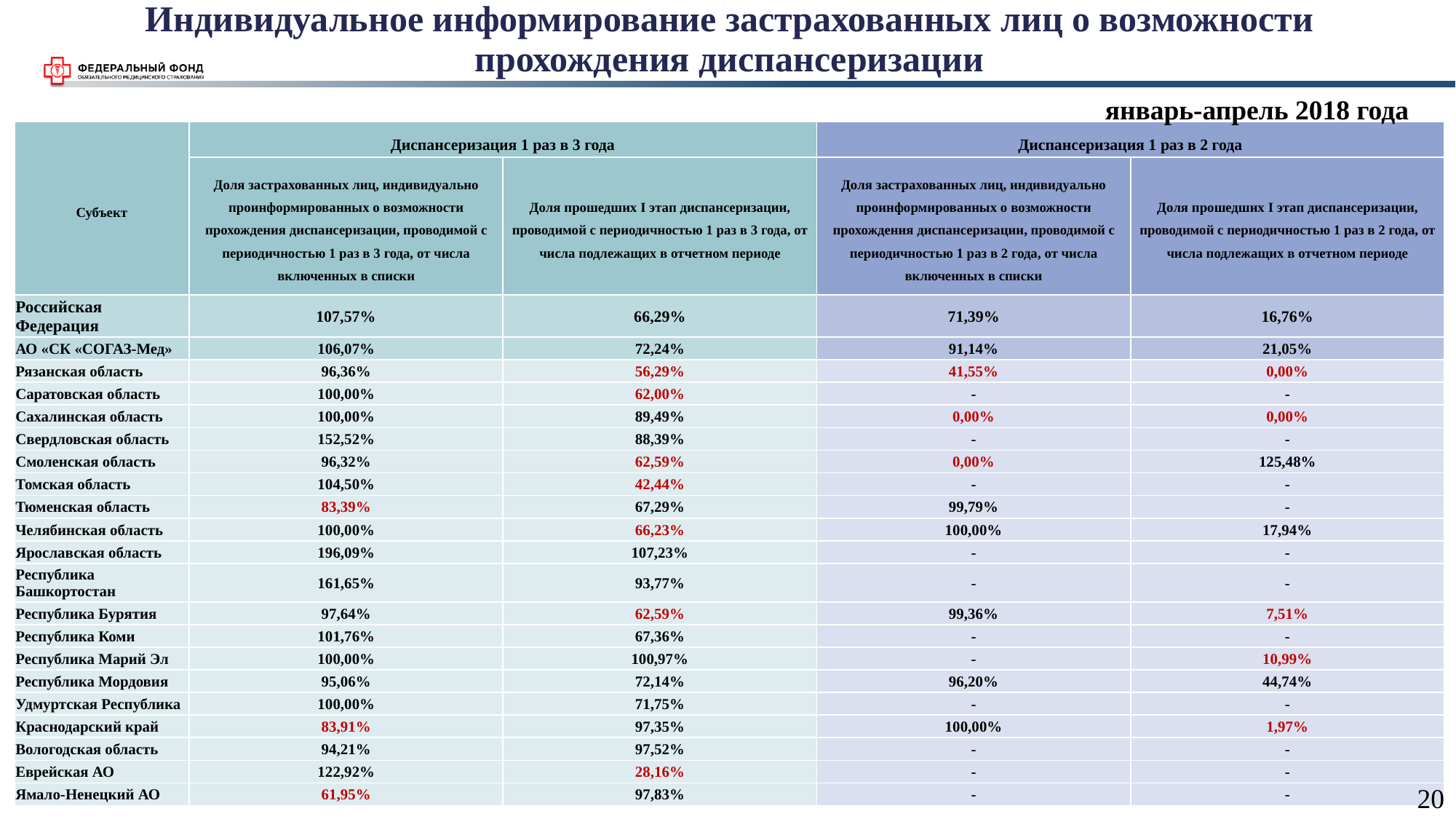

Индивидуальное информирование застрахованных лиц о возможности прохождения диспансеризации
январь-апрель 2018 года
| Субъект | Диспансеризация 1 раз в 3 года |  | Диспансеризация 1 раз в 2 года |  |
| --- | --- | --- | --- | --- |
|  | Доля застрахованных лиц, индивидуально проинформированных о возможности прохождения диспансеризации, проводимой с периодичностью 1 раз в 3 года, от числа включенных в списки | Доля прошедших I этап диспансеризации, проводимой с периодичностью 1 раз в 3 года, от числа подлежащих в отчетном периоде | Доля застрахованных лиц, индивидуально проинформированных о возможности прохождения диспансеризации, проводимой с периодичностью 1 раз в 2 года, от числа включенных в списки | Доля прошедших I этап диспансеризации, проводимой с периодичностью 1 раз в 2 года, от числа подлежащих в отчетном периоде |
| Российская Федерация | 107,57% | 66,29% | 71,39% | 16,76% |
| АО «СК «СОГАЗ-Мед» | 106,07% | 72,24% | 91,14% | 21,05% |
| Рязанская область | 96,36% | 56,29% | 41,55% | 0,00% |
| Саратовская область | 100,00% | 62,00% | - | - |
| Сахалинская область | 100,00% | 89,49% | 0,00% | 0,00% |
| Свердловская область | 152,52% | 88,39% | - | - |
| Смоленская область | 96,32% | 62,59% | 0,00% | 125,48% |
| Томская область | 104,50% | 42,44% | - | - |
| Тюменская область | 83,39% | 67,29% | 99,79% | - |
| Челябинская область | 100,00% | 66,23% | 100,00% | 17,94% |
| Ярославская область | 196,09% | 107,23% | - | - |
| Республика Башкортостан | 161,65% | 93,77% | - | - |
| Республика Бурятия | 97,64% | 62,59% | 99,36% | 7,51% |
| Республика Коми | 101,76% | 67,36% | - | - |
| Республика Марий Эл | 100,00% | 100,97% | - | 10,99% |
| Республика Мордовия | 95,06% | 72,14% | 96,20% | 44,74% |
| Удмуртская Республика | 100,00% | 71,75% | - | - |
| Краснодарский край | 83,91% | 97,35% | 100,00% | 1,97% |
| Вологодская область | 94,21% | 97,52% | - | - |
| Еврейская АО | 122,92% | 28,16% | - | - |
| Ямало-Ненецкий АО | 61,95% | 97,83% | - | - |
20